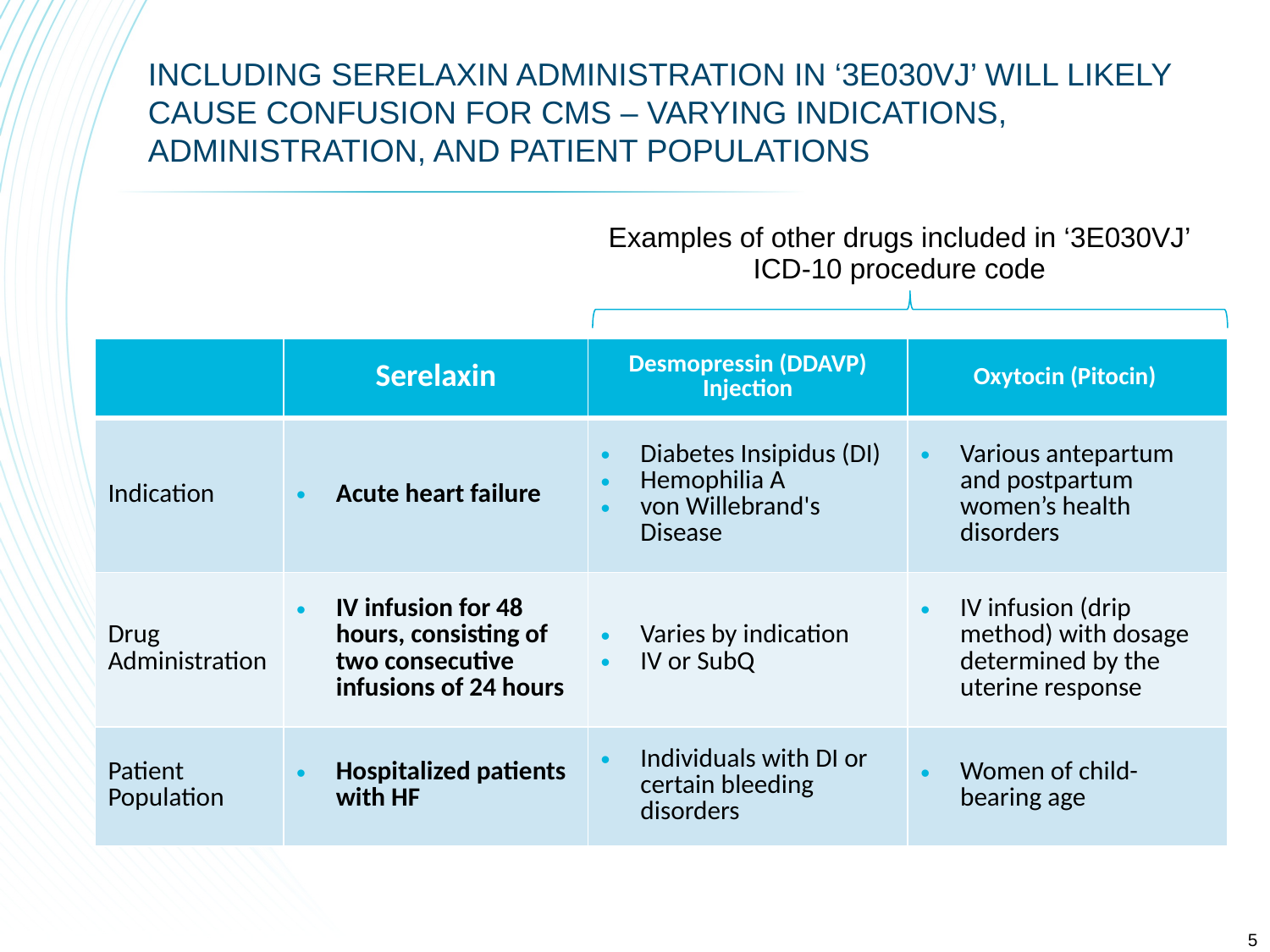

# Including serelaxin administration in ‘3E030VJ’ will likely cause confusion for cms – varying indications, administration, and patient populations
Examples of other drugs included in ‘3E030VJ’ ICD-10 procedure code
|  | Serelaxin | Desmopressin (DDAVP) Injection | Oxytocin (Pitocin) |
| --- | --- | --- | --- |
| Indication | Acute heart failure | Diabetes Insipidus (DI) Hemophilia A von Willebrand's Disease | Various antepartum and postpartum women’s health disorders |
| Drug Administration | IV infusion for 48 hours, consisting of two consecutive infusions of 24 hours | Varies by indication IV or SubQ | IV infusion (drip method) with dosage determined by the uterine response |
| Patient Population | Hospitalized patients with HF | Individuals with DI or certain bleeding disorders | Women of child-bearing age |
5